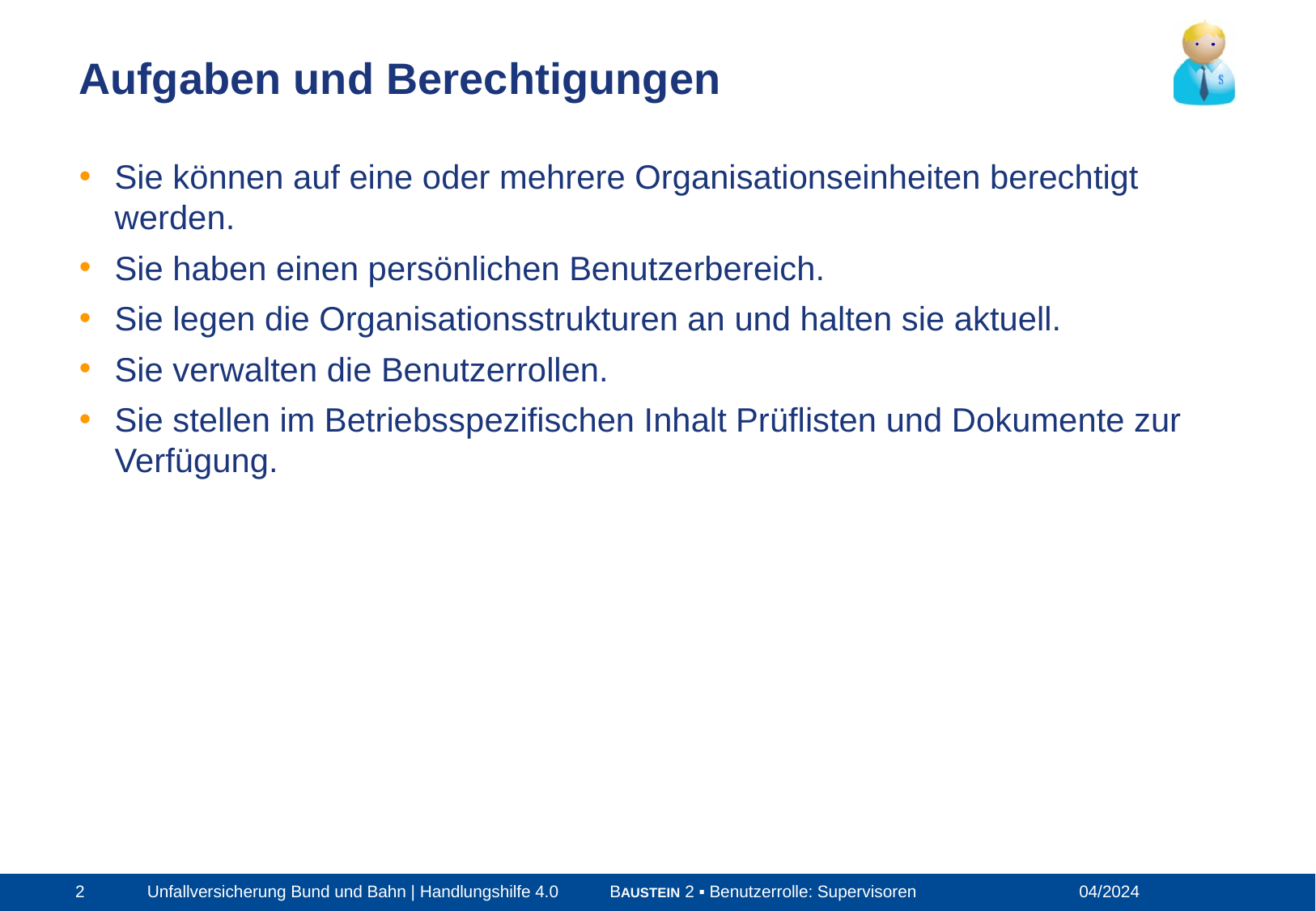

Aufgaben und Berechtigungen
Sie können auf eine oder mehrere Organisationseinheiten berechtigt werden.
Sie haben einen persönlichen Benutzerbereich.
Sie legen die Organisationsstrukturen an und halten sie aktuell.
Sie verwalten die Benutzerrollen.
Sie stellen im Betriebsspezifischen Inhalt Prüflisten und Dokumente zur Verfügung.